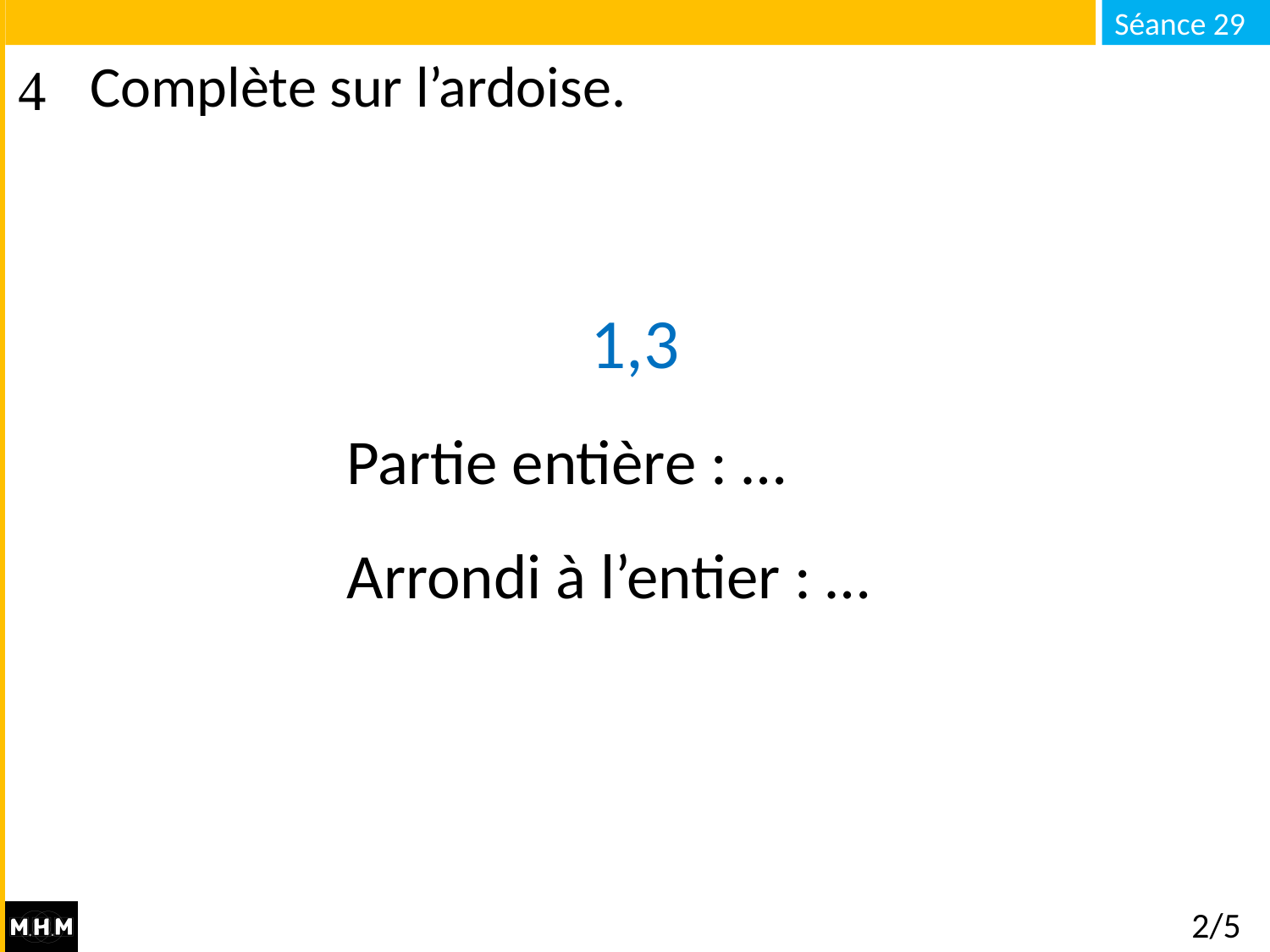

# Complète sur l’ardoise.
1,3
Partie entière : …
Arrondi à l’entier : …
2/5